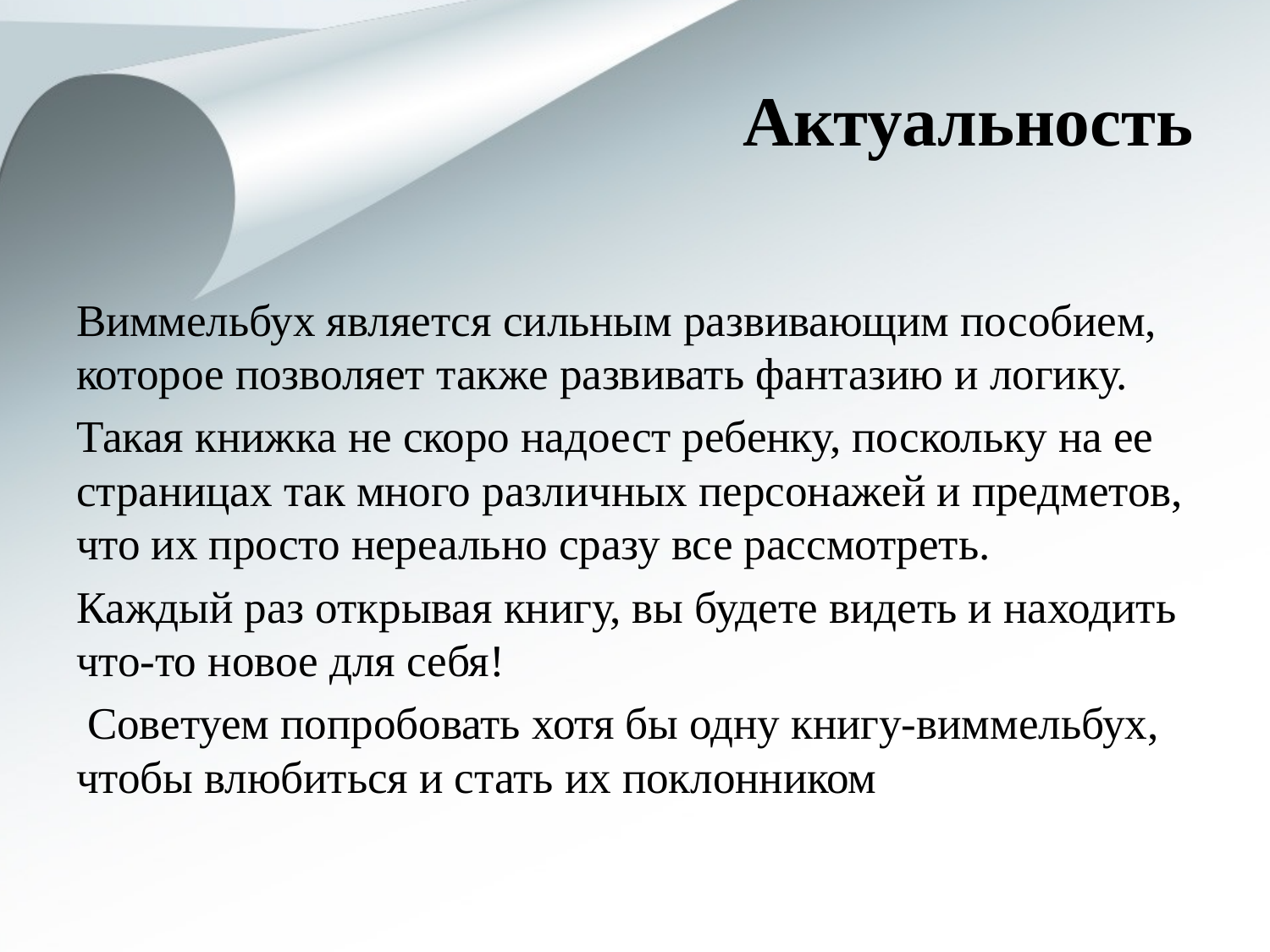

# Актуальность

Виммельбух является сильным развивающим пособием, которое позволяет также развивать фантазию и логику.
Такая книжка не скоро надоест ребенку, поскольку на ее страницах так много различных персонажей и предметов, что их просто нереально сразу все рассмотреть.
Каждый раз открывая книгу, вы будете видеть и находить что-то новое для себя!
 Советуем попробовать хотя бы одну книгу-виммельбух, чтобы влюбиться и стать их поклонником